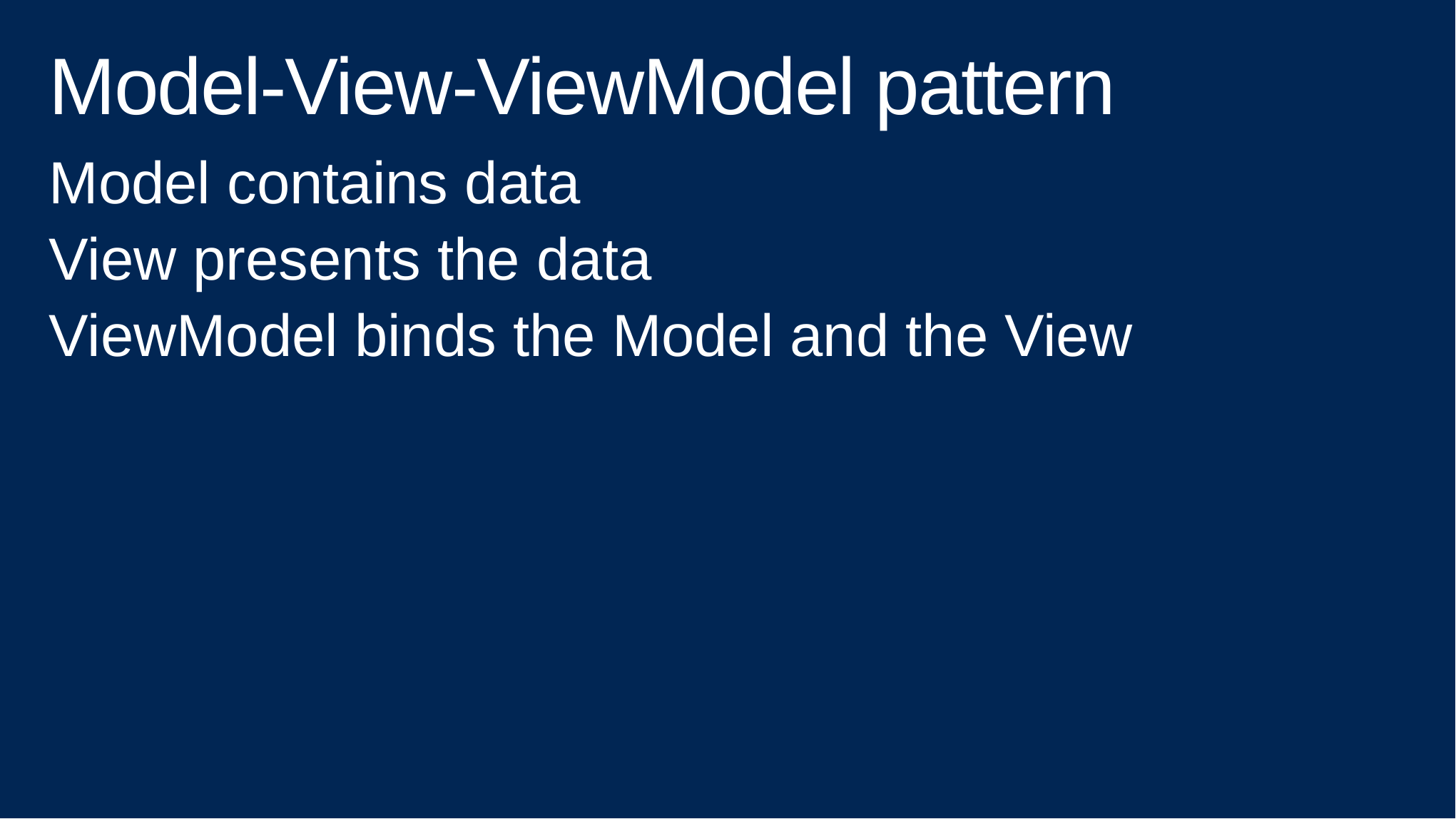

# Model-View-ViewModel pattern
Model contains data
View presents the data
ViewModel binds the Model and the View